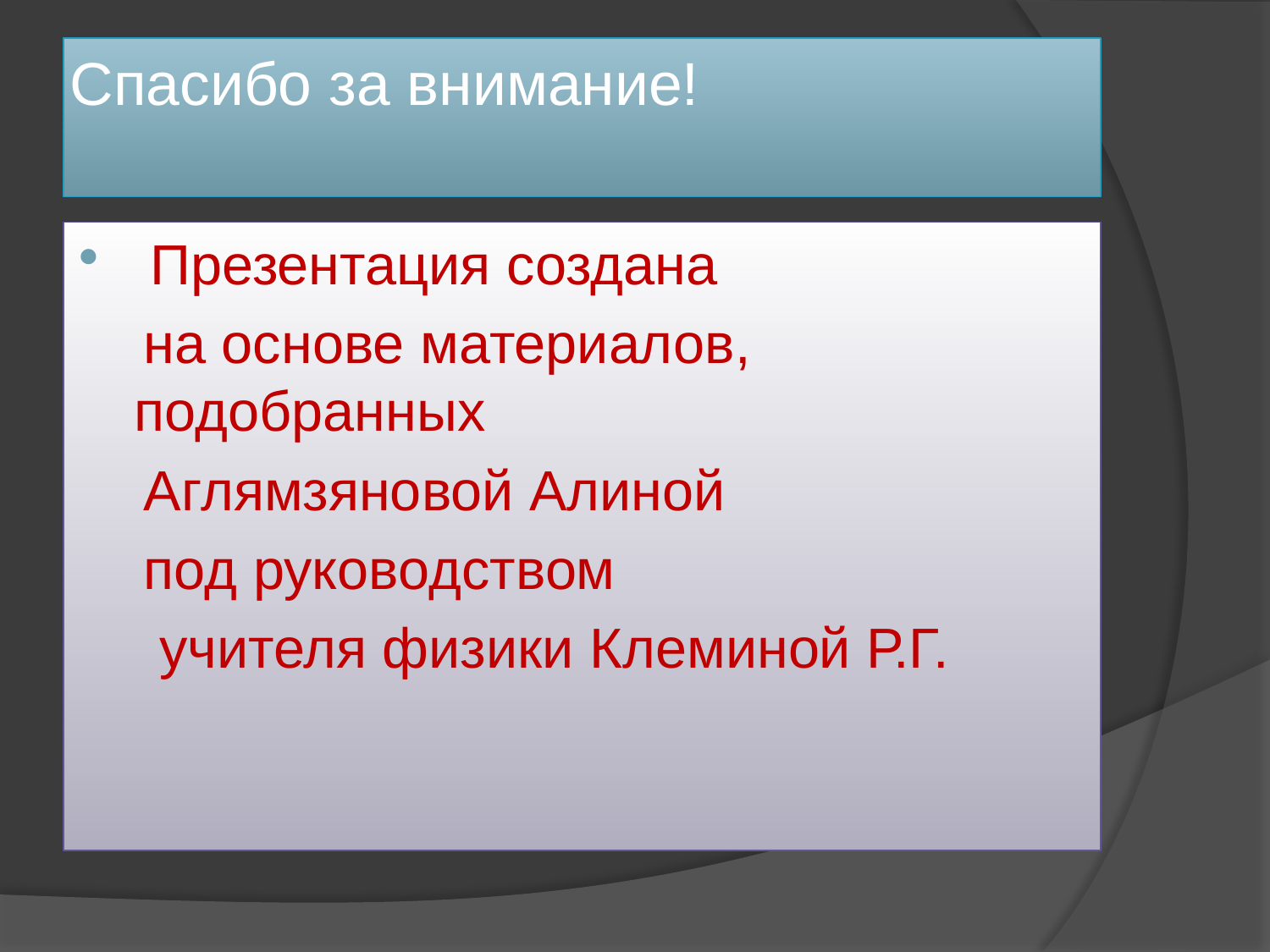

# Спасибо за внимание!
 Презентация создана
    на основе материалов,    подобранных
    Аглямзяновой Алиной
    под руководством
     учителя физики Клеминой Р.Г.